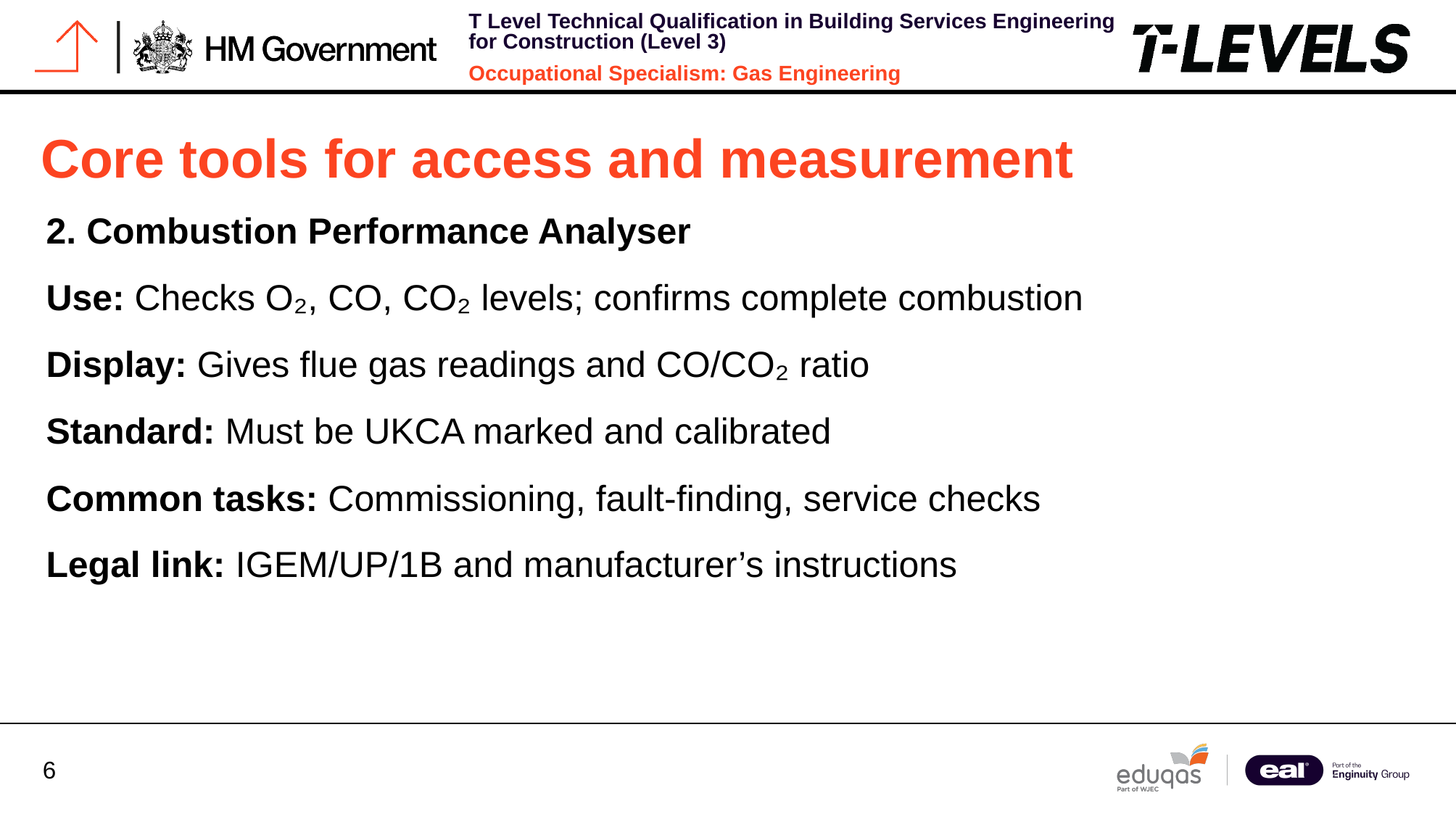

# Core tools for access and measurement
2. Combustion Performance Analyser
Use: Checks O₂, CO, CO₂ levels; confirms complete combustion
Display: Gives flue gas readings and CO/CO₂ ratio
Standard: Must be UKCA marked and calibrated
Common tasks: Commissioning, fault-finding, service checks
Legal link: IGEM/UP/1B and manufacturer’s instructions